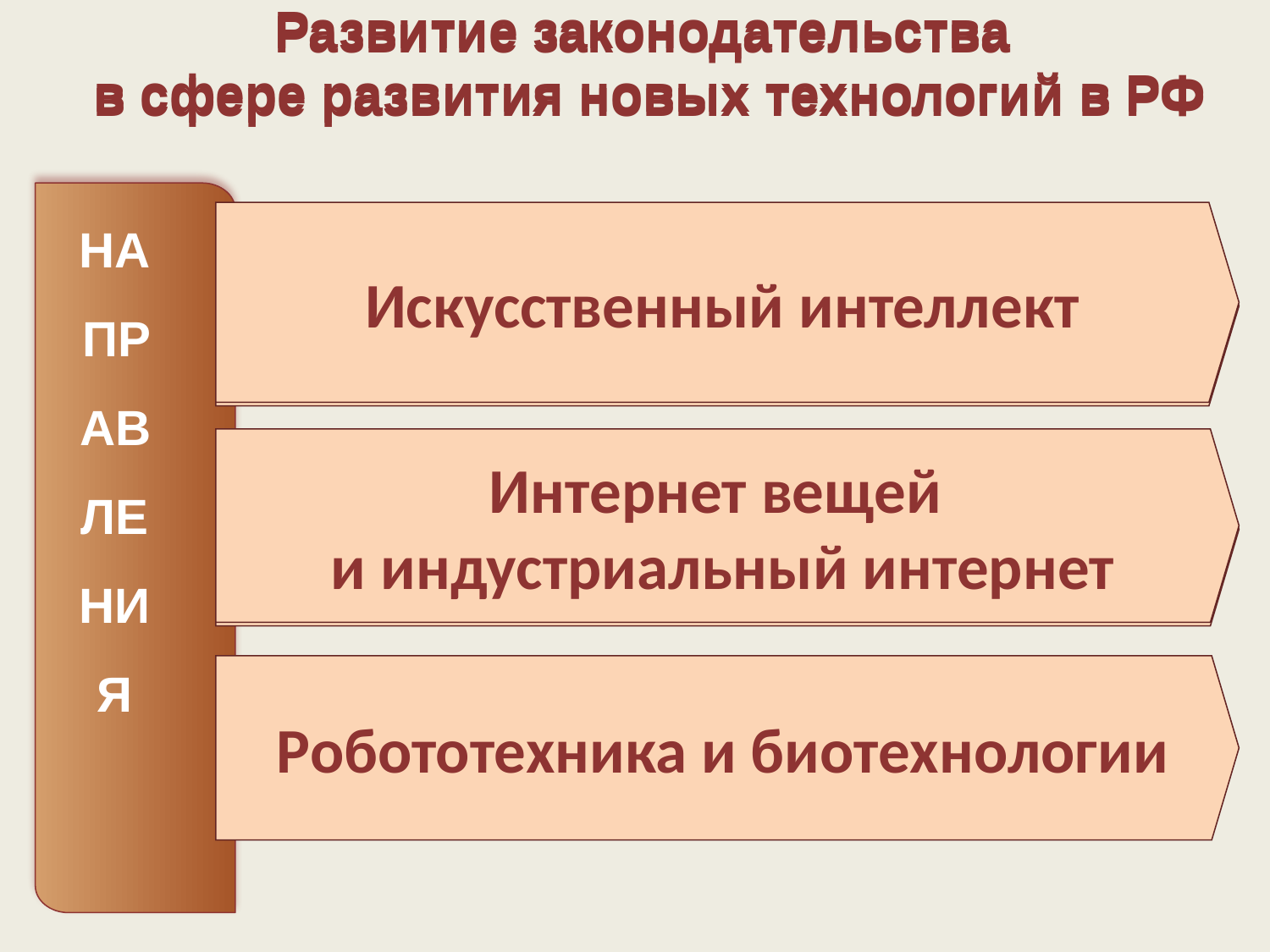

Развитие законодательства
в сфере развития новых технологий в РФ
Развитие законодательства
в сфере развития новых технологий в РФ

НАПРАВЛЕНИЯ
Искусственный интеллект
Искусственный интеллект

Интернет вещей
и индустриальный интернет
Интернет вещей
и индустриальный интернет

Робототехника и биотехнологии